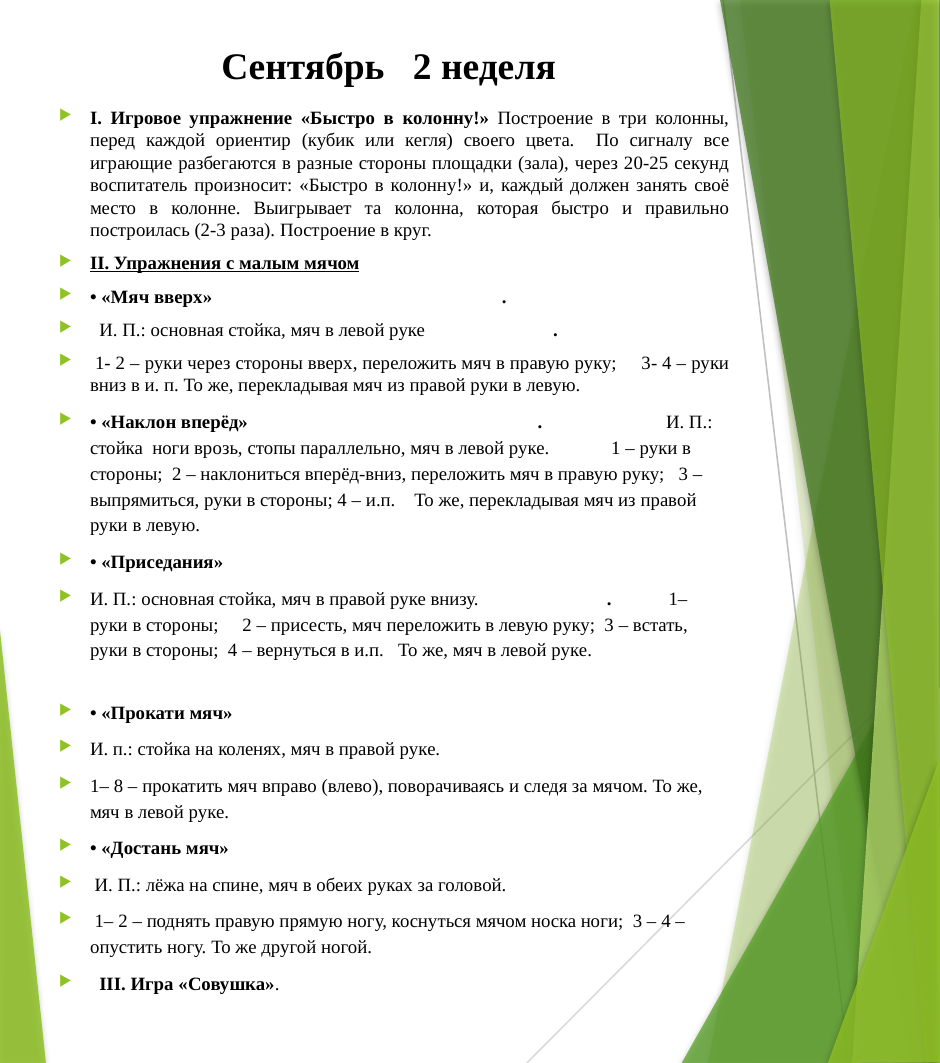

# Сентябрь   2 неделя
I. Игровое упражнение «Быстро в колонну!» Построение в три колонны, перед каждой ориентир (кубик или кегля) своего цвета.  По сигналу все играющие разбегаются в разные стороны площадки (зала), через 20-25 секунд воспитатель произносит: «Быстро в колонну!» и, каждый должен занять своё место в колонне. Выигрывает та колонна, которая быстро и правильно построилась (2-3 раза). Построение в круг.
II. Упражнения с малым мячом
• «Мяч вверх»                                                             .
  И. П.: основная стойка, мяч в левой руке                           .
 1- 2 – руки через стороны вверх, переложить мяч в правую руку;     3- 4 – руки вниз в и. п. То же, перекладывая мяч из правой руки в левую.
• «Наклон вперёд»                                                             .                          И. П.: стойка  ноги врозь, стопы параллельно, мяч в левой руке.             1 – руки в стороны;  2 – наклониться вперёд-вниз, переложить мяч в правую руку;   3 – выпрямиться, руки в стороны; 4 – и.п.    То же, перекладывая мяч из правой руки в левую.
• «Приседания»
И. П.: основная стойка, мяч в правой руке внизу.                           .            1– руки в стороны;     2 – присесть, мяч переложить в левую руку;  3 – встать, руки в стороны;  4 – вернуться в и.п.   То же, мяч в левой руке.
• «Прокати мяч»
И. п.: стойка на коленях, мяч в правой руке.
1– 8 – прокатить мяч вправо (влево), поворачиваясь и следя за мячом. То же, мяч в левой руке.
• «Достань мяч»
 И. П.: лёжа на спине, мяч в обеих руках за головой.
 1– 2 – поднять правую прямую ногу, коснуться мячом носка ноги;  3 – 4 – опустить ногу. То же другой ногой.
  III. Игра «Совушка».